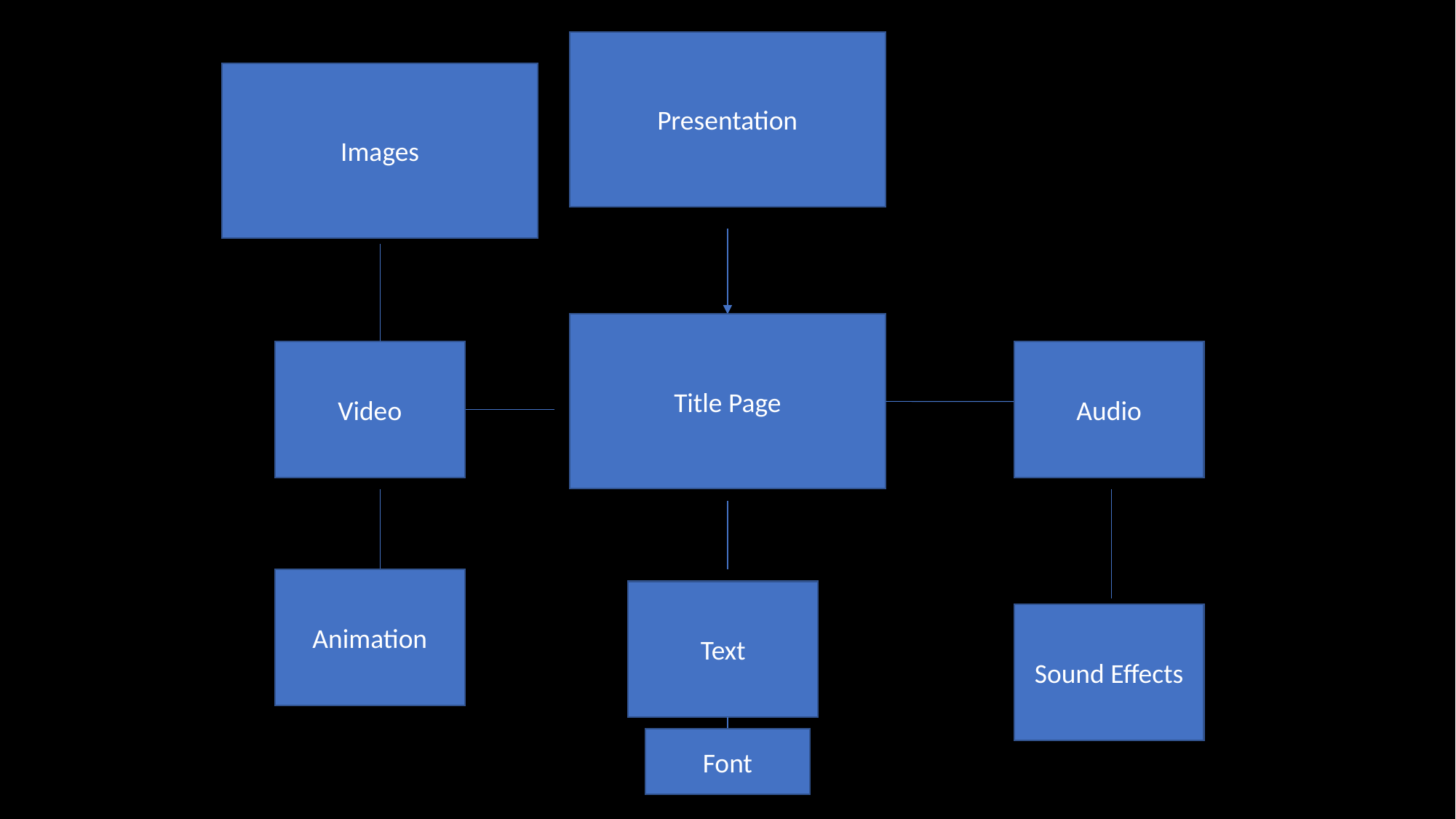

Presentation
Images
Title Page
Video
Audio
Animation
Text
Sound Effects
Font